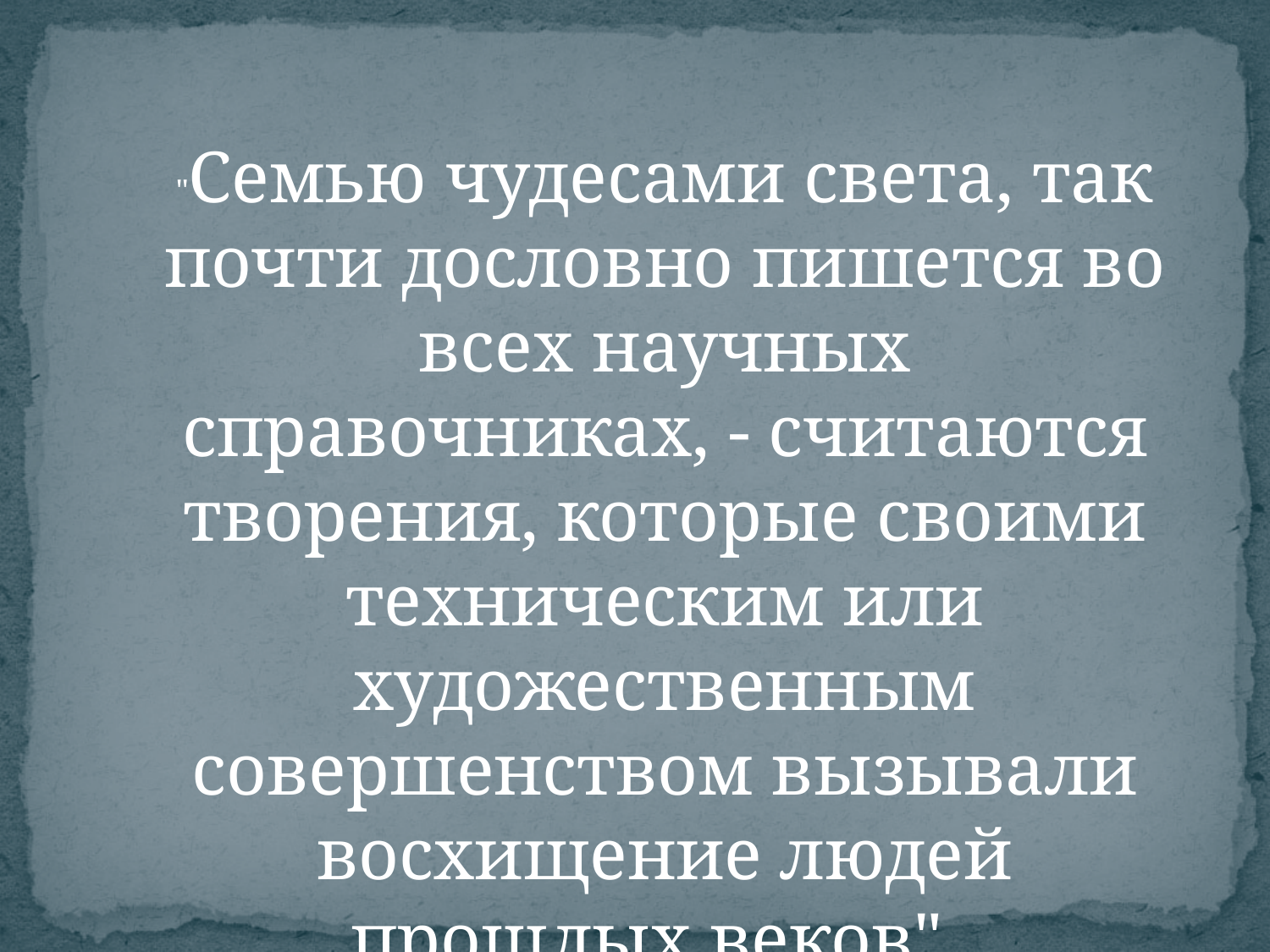

"Семью чудесами света, так почти дословно пишется во всех научных справочниках, - считаются творения, которые своими техническим или художественным совершенством вызывали восхищение людей прошлых веков" .